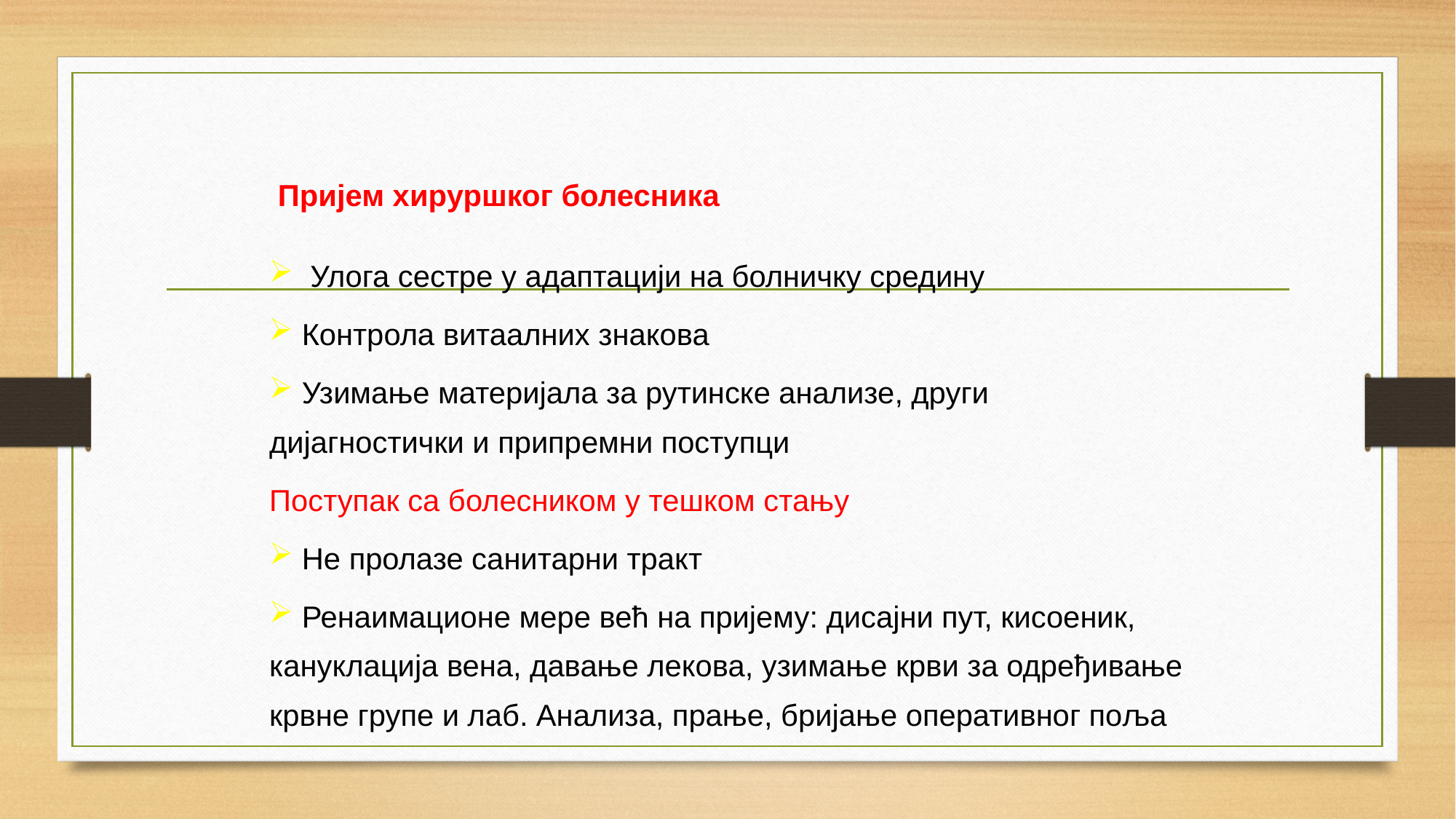

Пријем хируршког болесника
  Улога сестре у адаптацији на болничку средину
 Контрола витаалних знакова
 Узимање материјала за рутинске анализе, други дијагностички и припремни поступци
Поступак са болесником у тешком стању
 Не пролазе санитарни тракт
 Ренаимационе мере већ на пријему: дисајни пут, кисоеник, кануклација вена, давање лекова, узимање крви за одређивање крвне групе и лаб. Анализа, прање, бријање оперативног поља